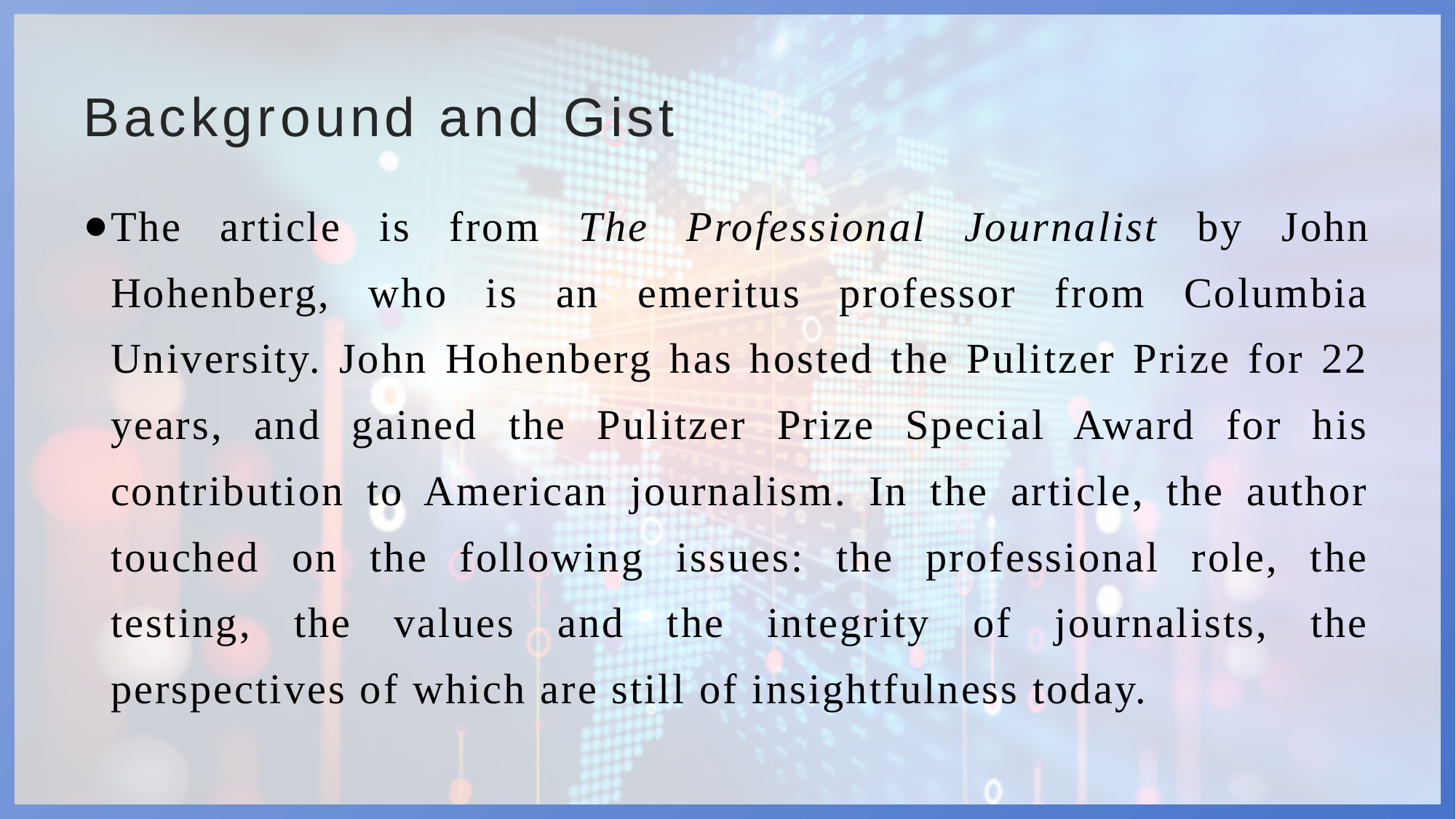

# Background and Gist
The article is from The Professional Journalist by John Hohenberg, who is an emeritus professor from Columbia University. John Hohenberg has hosted the Pulitzer Prize for 22 years, and gained the Pulitzer Prize Special Award for his contribution to American journalism. In the article, the author touched on the following issues: the professional role, the testing, the values and the integrity of journalists, the perspectives of which are still of insightfulness today.